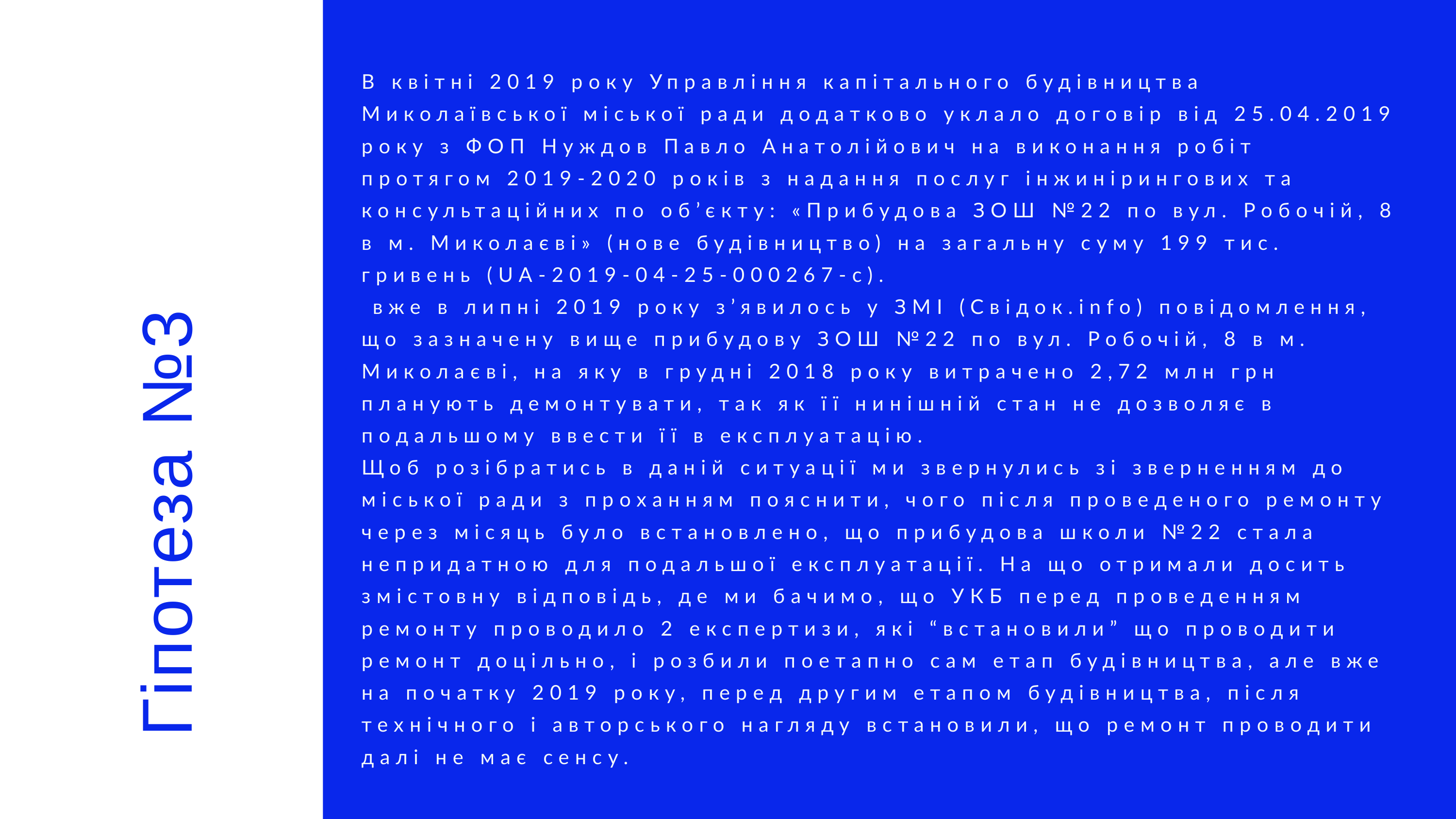

В квітні 2019 року Управління капітального будівництва Миколаївської міської ради додатково уклало договір від 25.04.2019 року з ФОП Нуждов Павло Анатолійович на виконання робіт протягом 2019-2020 років з надання послуг інжинірингових та консультаційних по об’єкту: «Прибудова ЗОШ №22 по вул. Робочій, 8 в м. Миколаєві» (нове будівництво) на загальну суму 199 тис. гривень (UA-2019-04-25-000267-с).
 вже в липні 2019 року з’явилось у ЗМІ (Свідок.info) повідомлення, що зазначену вище прибудову ЗОШ №22 по вул. Робочій, 8 в м. Миколаєві, на яку в грудні 2018 року витрачено 2,72 млн грн планують демонтувати, так як її нинішній стан не дозволяє в подальшому ввести її в експлуатацію.
Щоб розібратись в даній ситуації ми звернулись зі зверненням до міської ради з проханням пояснити, чого після проведеного ремонту через місяць було встановлено, що прибудова школи №22 стала непридатною для подальшої експлуатації. На що отримали досить змістовну відповідь, де ми бачимо, що УКБ перед проведенням ремонту проводило 2 експертизи, які “встановили” що проводити ремонт доцільно, і розбили поетапно сам етап будівництва, але вже на початку 2019 року, перед другим етапом будівництва, після технічного і авторського нагляду встановили, що ремонт проводити далі не має сенсу.
Гіпотеза №3